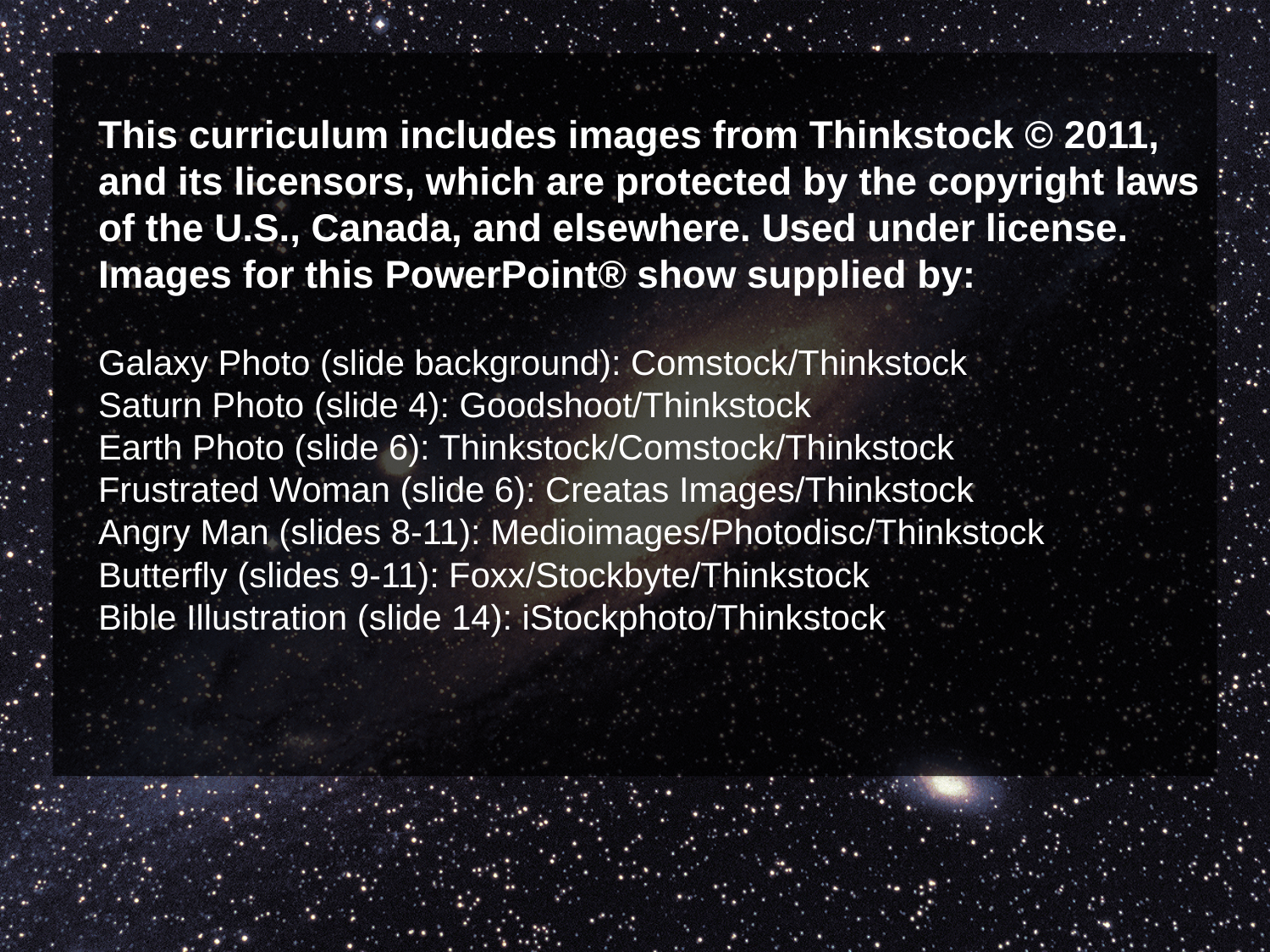

This curriculum includes images from Thinkstock © 2011, and its licensors, which are protected by the copyright laws of the U.S., Canada, and elsewhere. Used under license. Images for this PowerPoint® show supplied by:

Galaxy Photo (slide background): Comstock/Thinkstock
Saturn Photo (slide 4): Goodshoot/Thinkstock
Earth Photo (slide 6): Thinkstock/Comstock/Thinkstock
Frustrated Woman (slide 6): Creatas Images/Thinkstock
Angry Man (slides 8-11): Medioimages/Photodisc/Thinkstock
Butterfly (slides 9-11): Foxx/Stockbyte/Thinkstock
Bible Illustration (slide 14): iStockphoto/Thinkstock